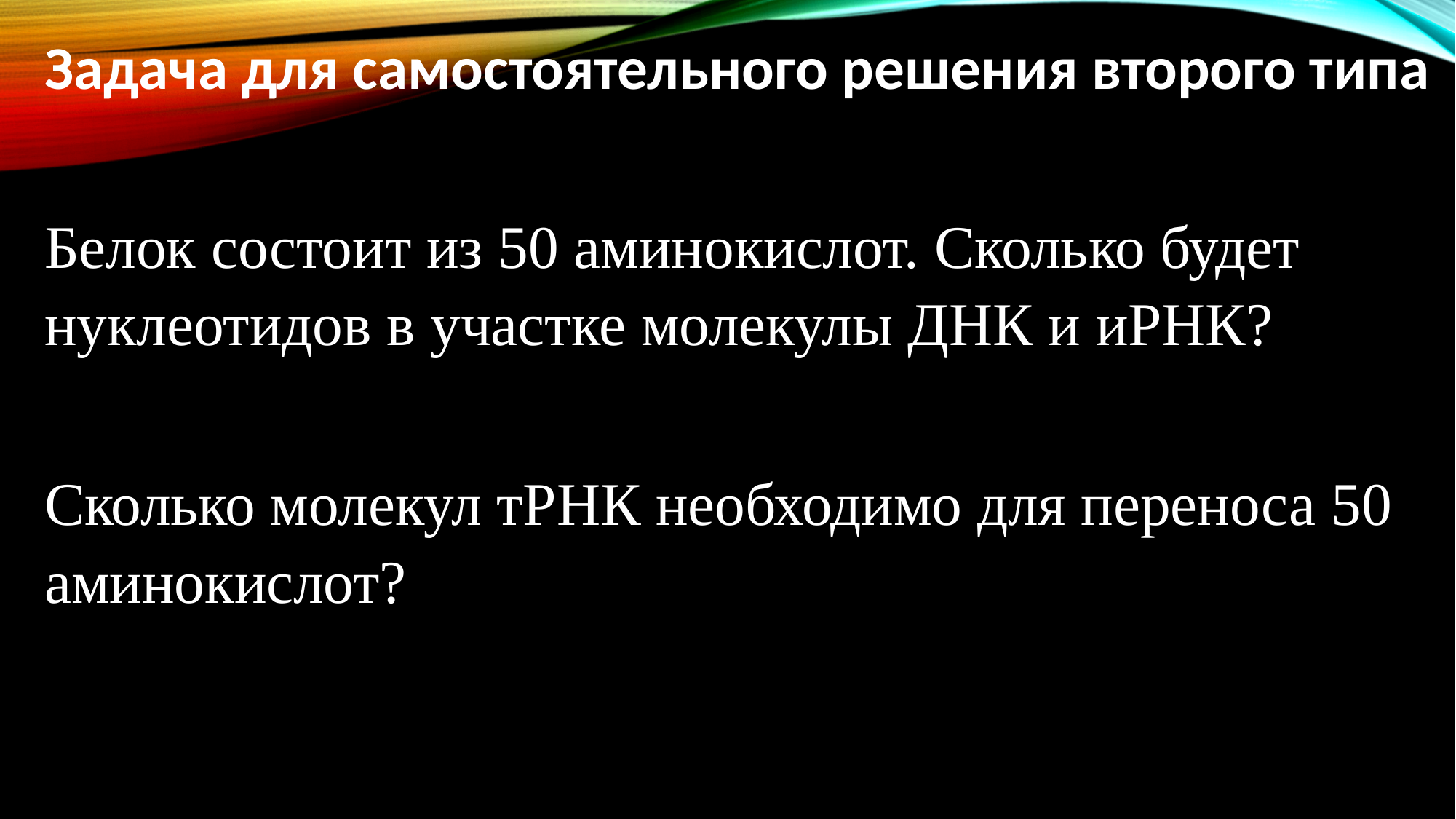

Задача для самостоятельного решения второго типа

Белок состоит из 50 аминокислот. Сколько будет нуклеотидов в участке молекулы ДНК и иРНК?

Сколько молекул тРНК необходимо для переноса 50 аминокислот?